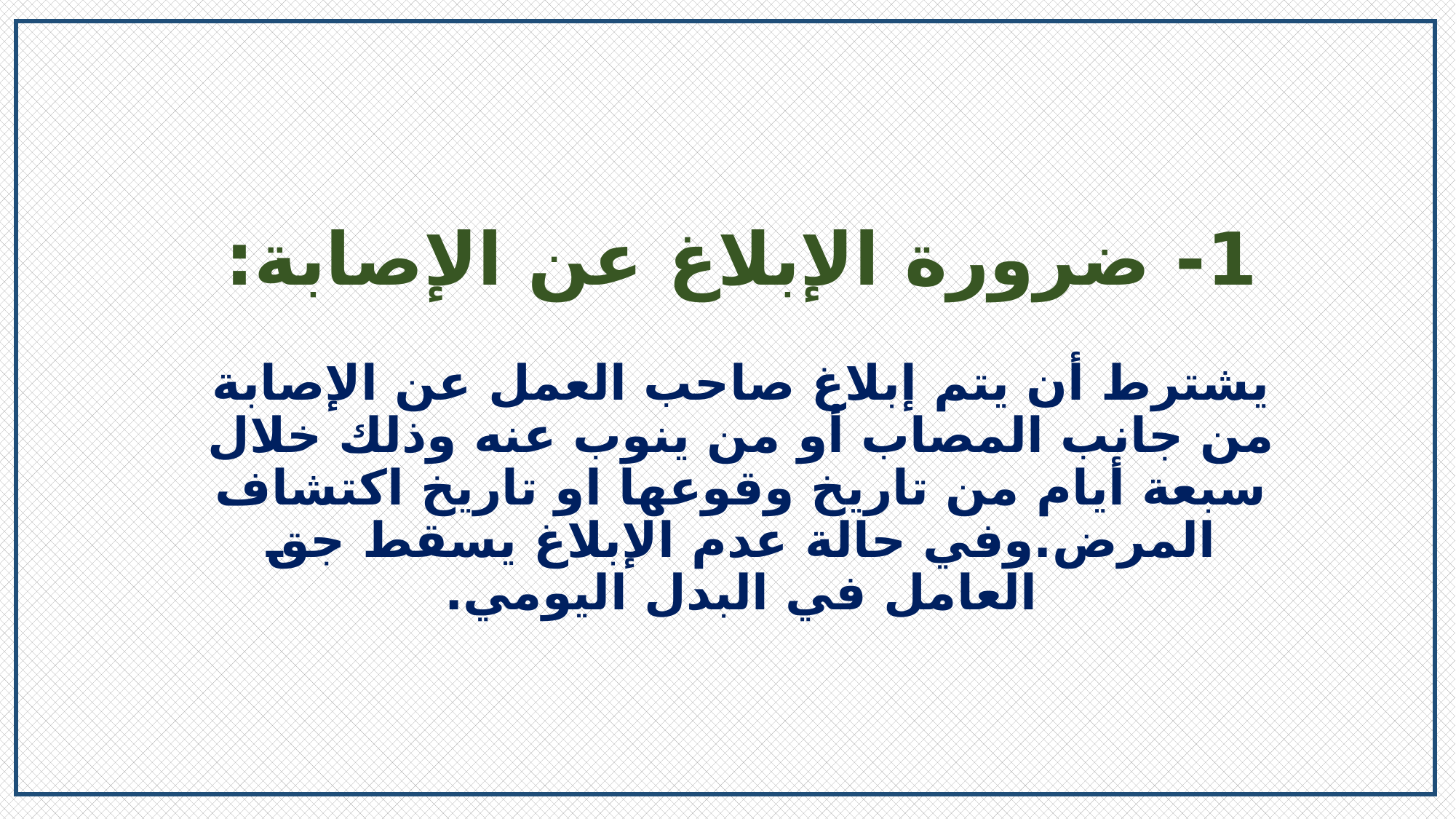

# 1- ضرورة الإبلاغ عن الإصابة:
يشترط أن يتم إبلاغ صاحب العمل عن الإصابة من جانب المصاب أو من ينوب عنه وذلك خلال سبعة أيام من تاريخ وقوعها او تاريخ اكتشاف المرض.وفي حالة عدم الإبلاغ يسقط جق العامل في البدل اليومي.